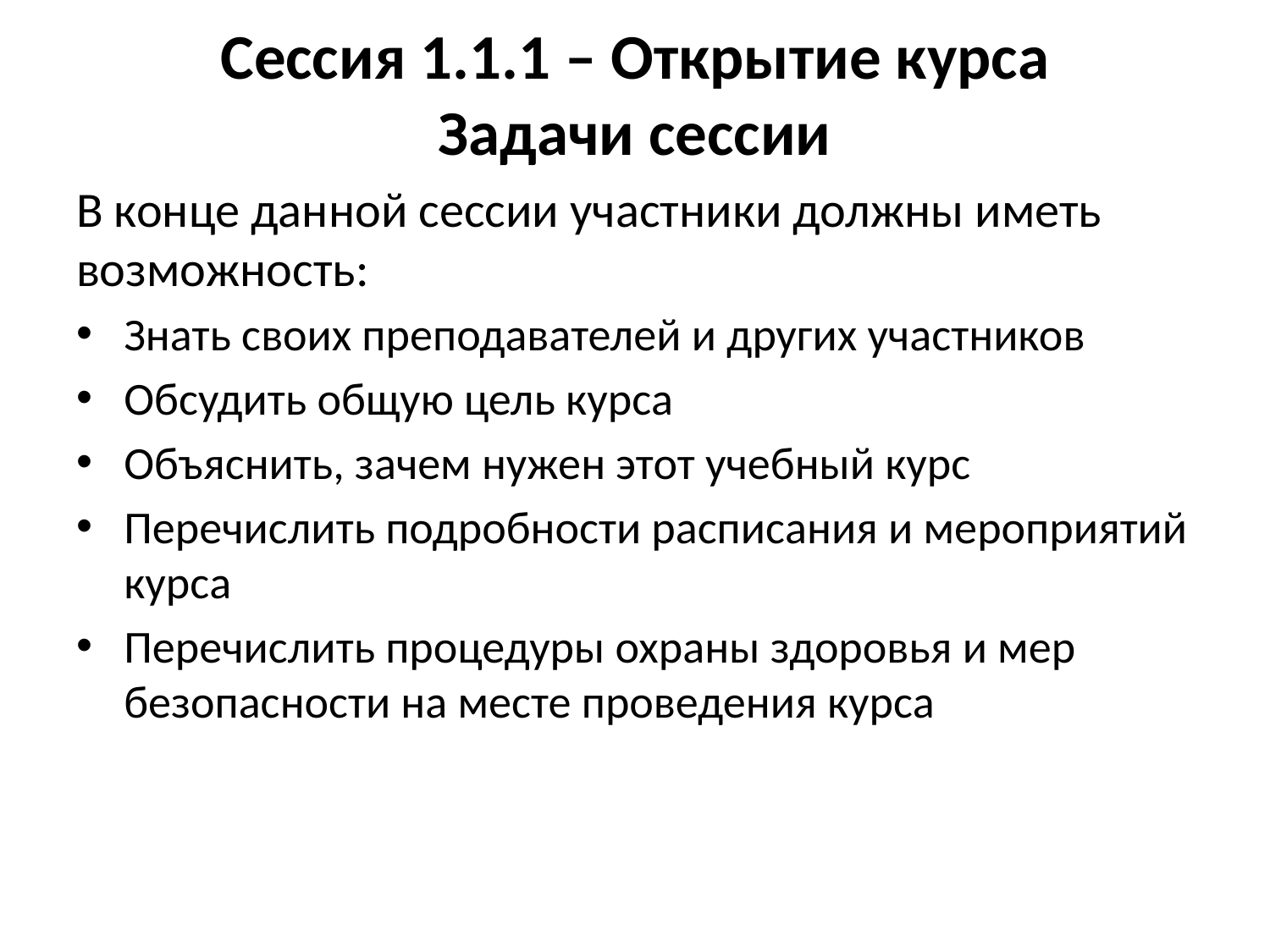

# Сессия 1.1.1 – Открытие курса Задачи сессии
В конце данной сессии участники должны иметь возможность:
Знать своих преподавателей и других участников
Обсудить общую цель курса
Объяснить, зачем нужен этот учебный курс
Перечислить подробности расписания и мероприятий курса
Перечислить процедуры охраны здоровья и мер безопасности на месте проведения курса